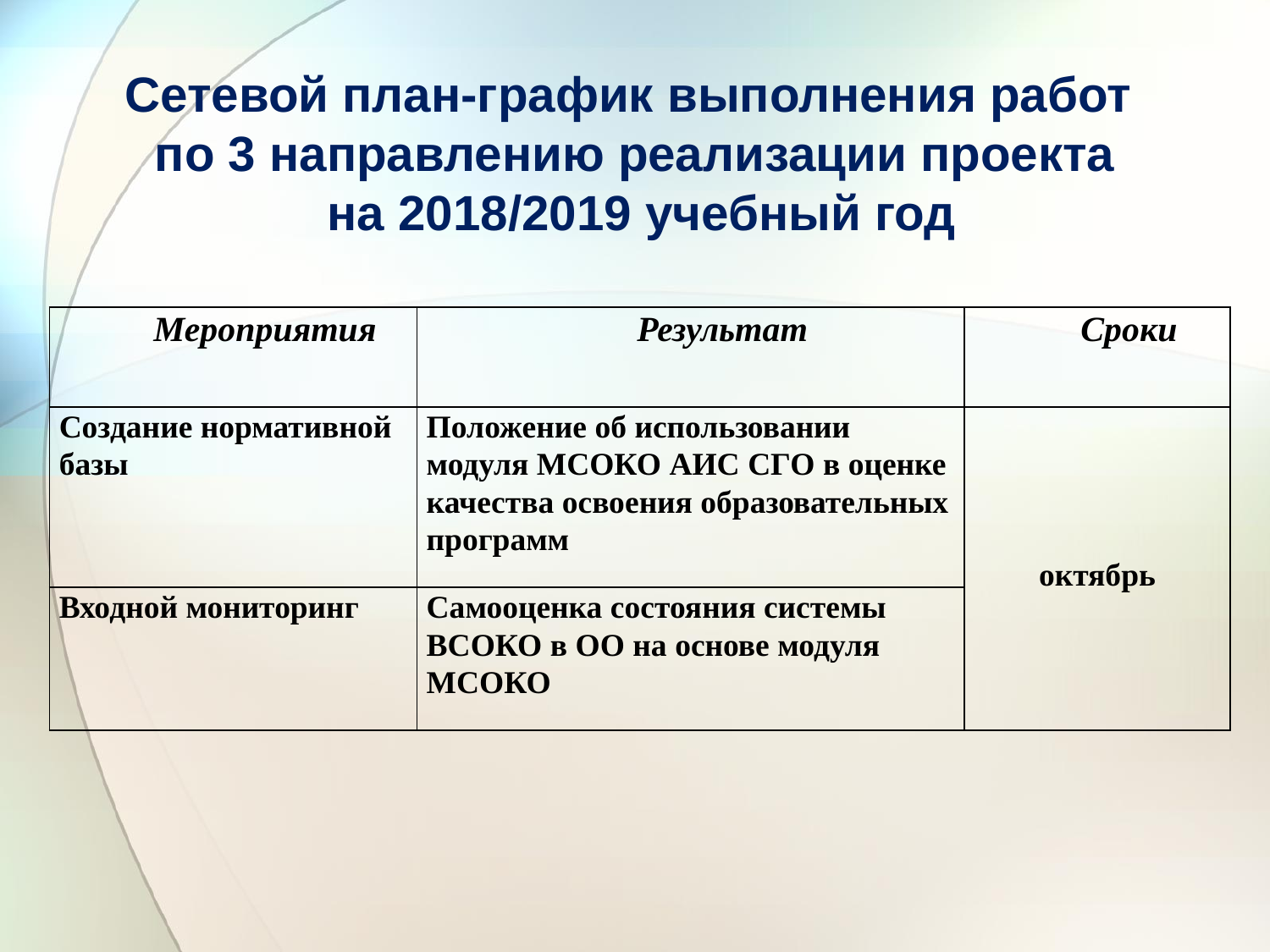

# Сетевой план-график выполнения работ по 3 направлению реализации проекта на 2018/2019 учебный год

| Мероприятия | Результат | Сроки |
| --- | --- | --- |
| Создание нормативной базы | Положение об использовании модуля МСОКО АИС СГО в оценке качества освоения образовательных программ | октябрь |
| Входной мониторинг | Самооценка состояния системы ВСОКО в ОО на основе модуля МСОКО |  |